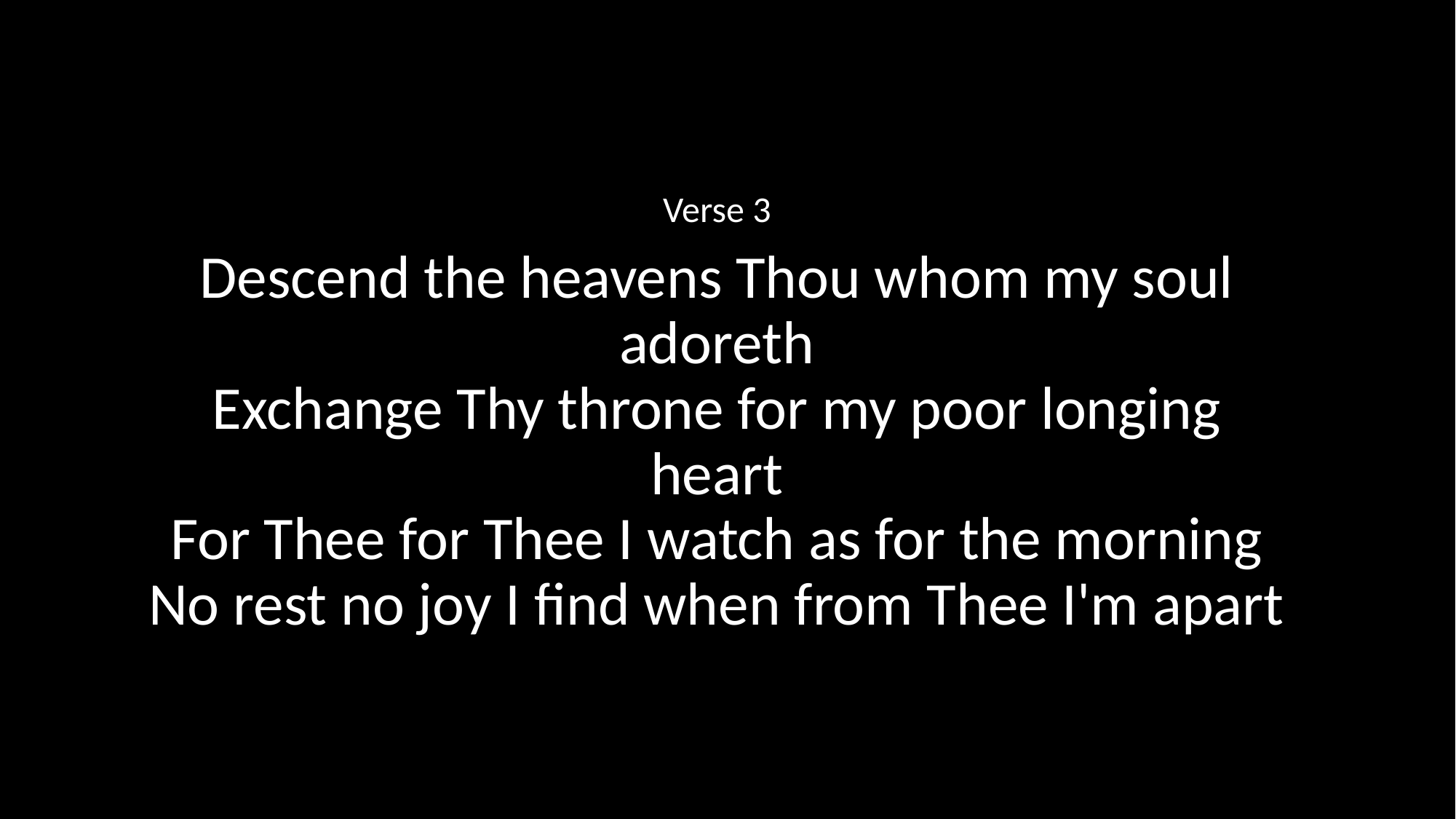

Verse 3
Descend the heavens Thou whom my soul adoreth
Exchange Thy throne for my poor longing heart
For Thee for Thee I watch as for the morning
No rest no joy I find when from Thee I'm apart